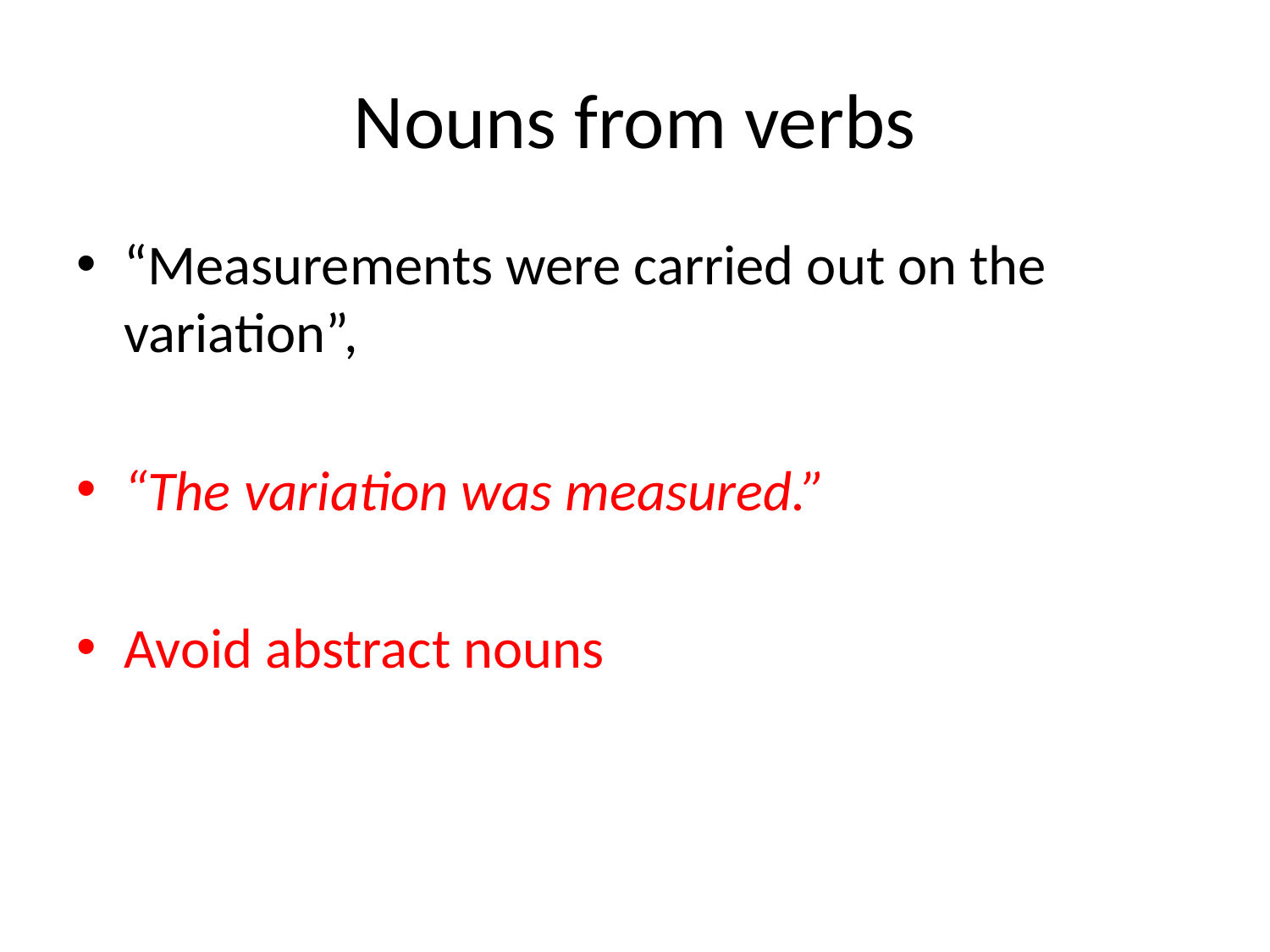

# Nouns from verbs
“Measurements were carried out on the variation”,

“The variation was measured.”

Avoid abstract nouns